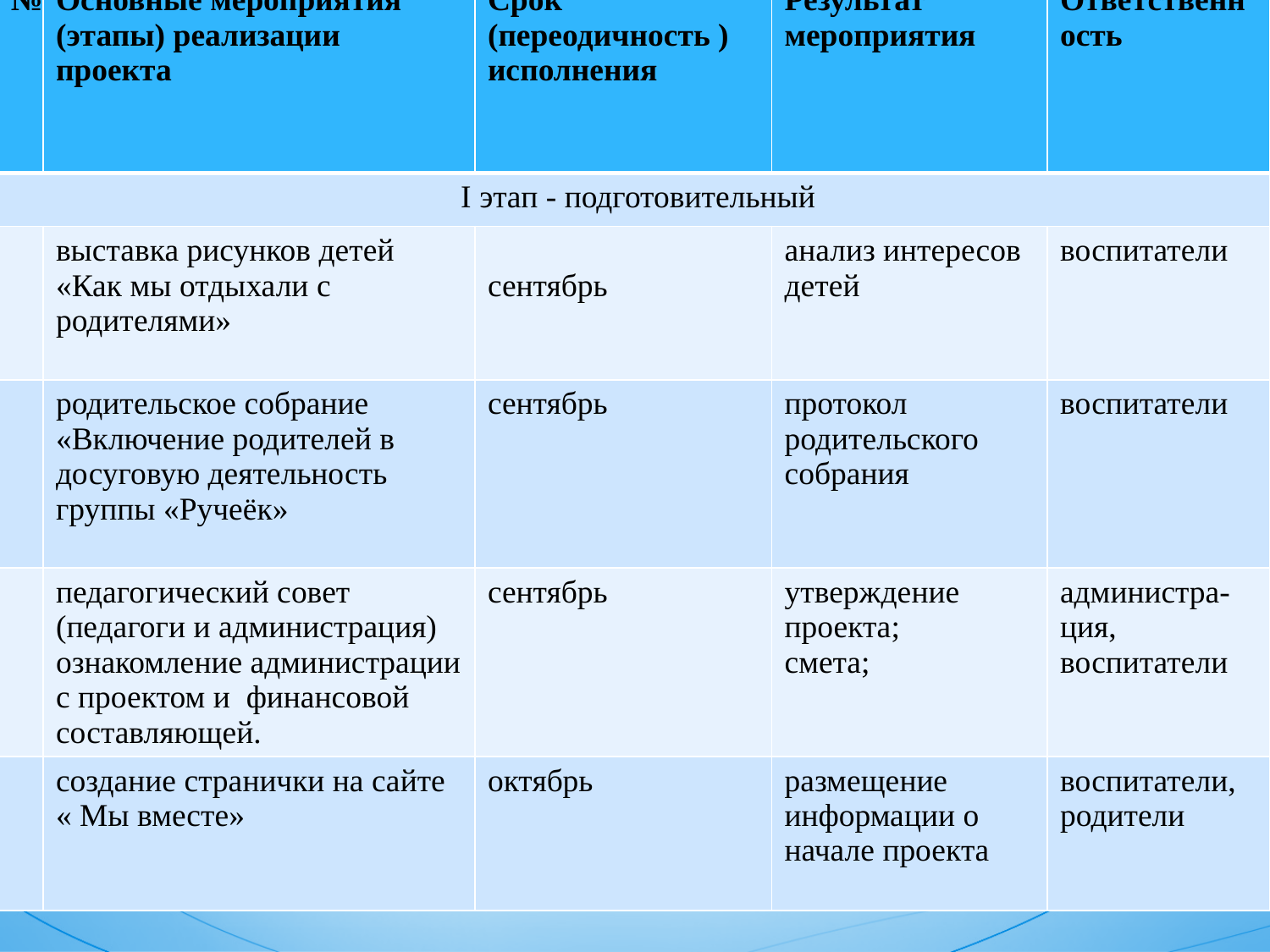

| № | Основные мероприятия (этапы) реализации проекта | Срок (переодичность ) исполнения | Результат мероприятия | Ответственность |
| --- | --- | --- | --- | --- |
| I этап - подготовительный |  |  |  |  |
|  | выставка рисунков детей «Как мы отдыхали с родителями» | сентябрь | анализ интересов детей | воспитатели |
|  | родительское собрание «Включение родителей в досуговую деятельность группы «Ручеёк» | сентябрь | протокол родительского собрания | воспитатели |
|  | педагогический совет (педагоги и администрация) ознакомление администрации с проектом и финансовой составляющей. | сентябрь | утверждение проекта; смета; | администра-ция, воспитатели |
|  | создание странички на сайте « Мы вместе» | октябрь | размещение информации о начале проекта | воспитатели, родители |
#